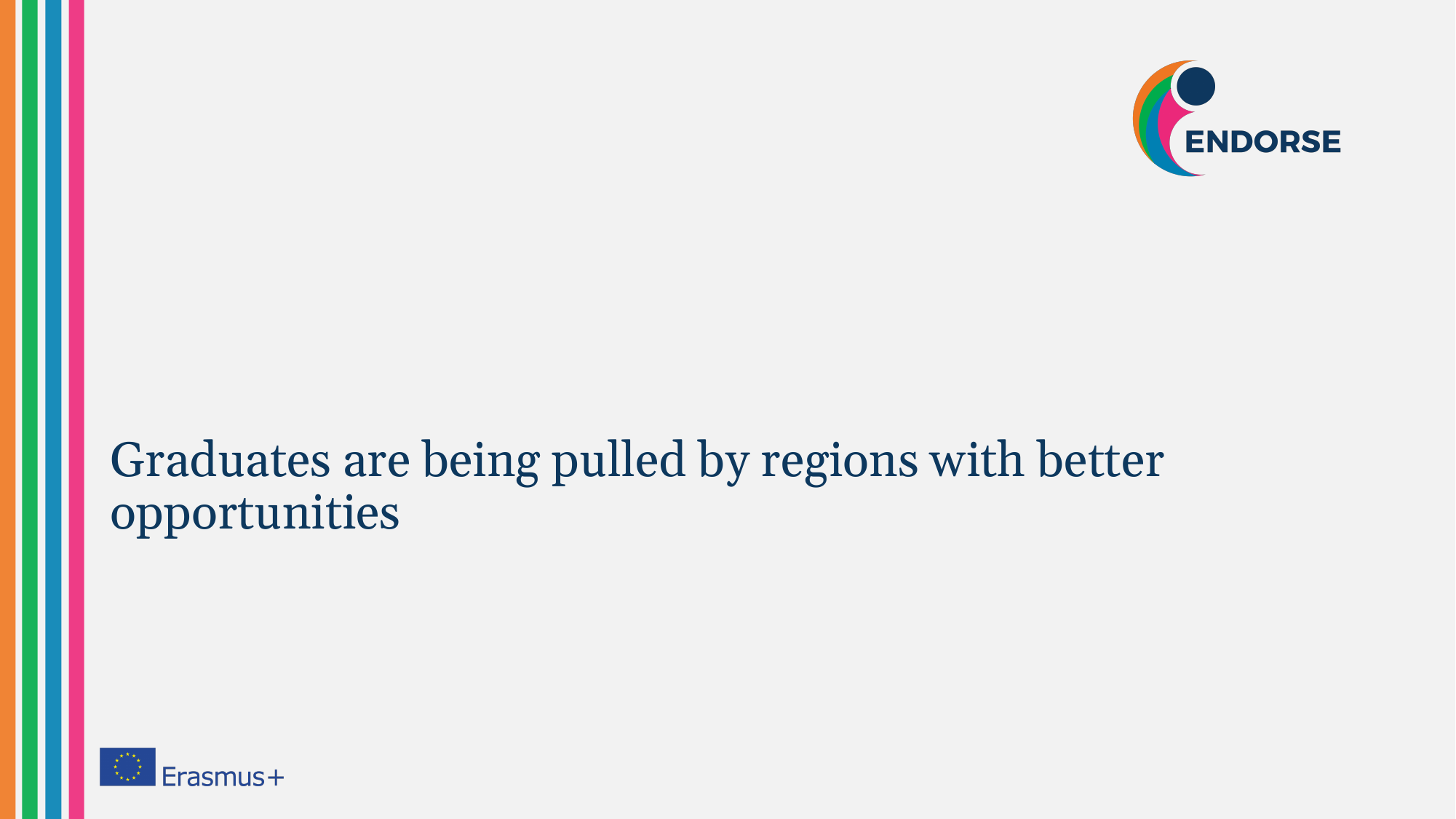

# Graduates are being pulled by regions with better opportunities